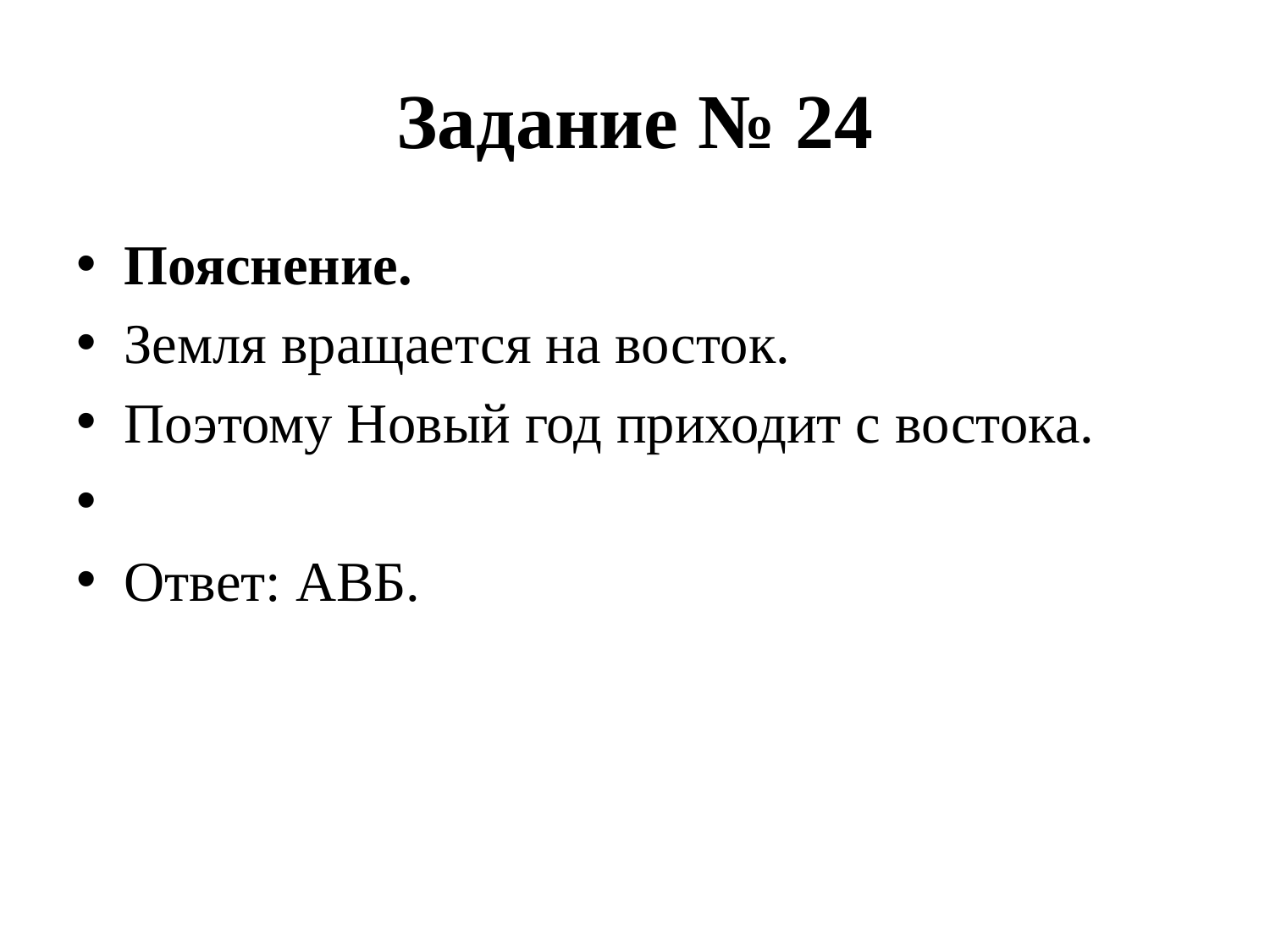

# Задание № 24
Пояснение.
Земля вращается на восток.
Поэтому Новый год приходит с востока.

Ответ: АВБ.